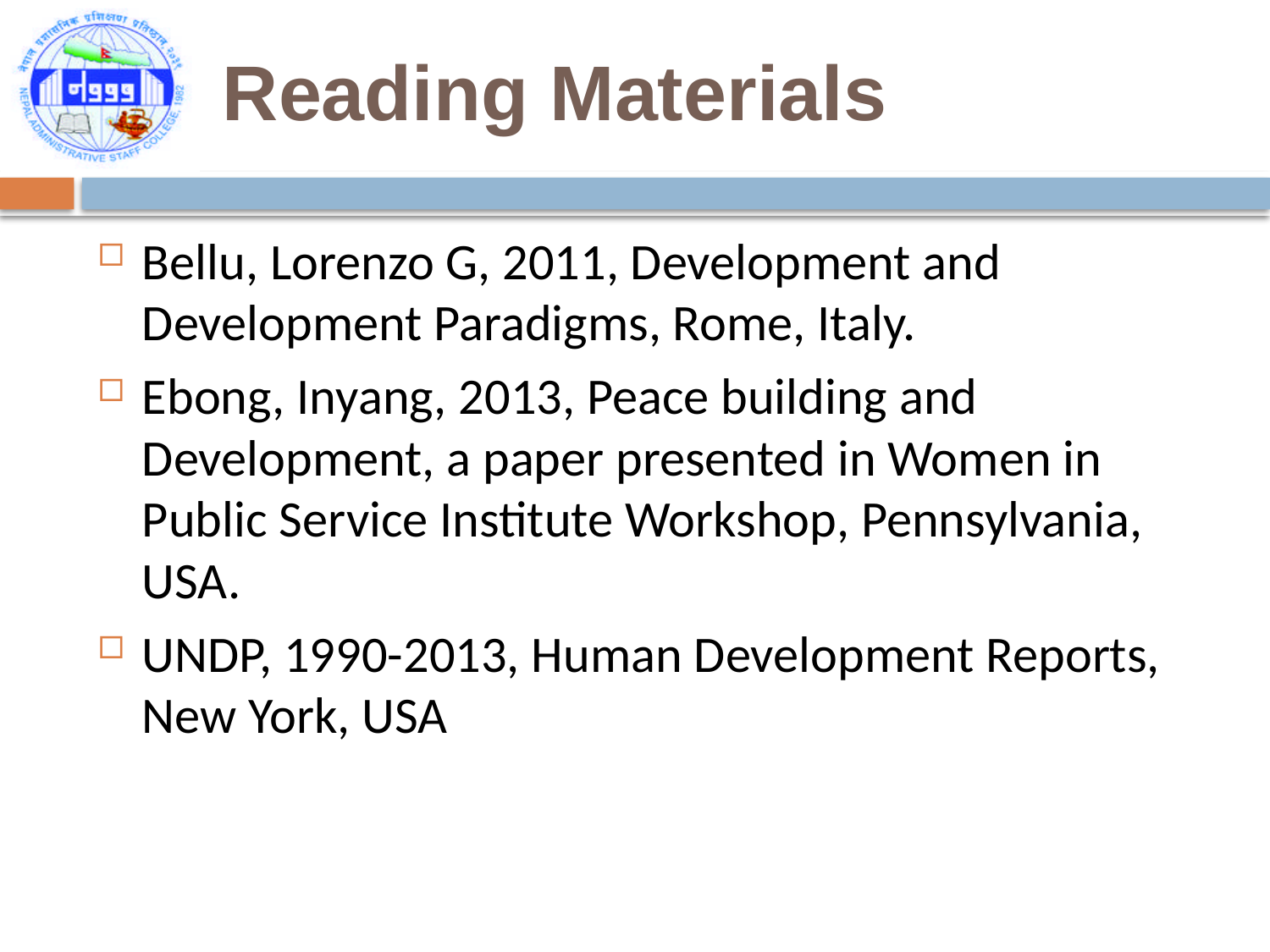

# Reading Materials
Bellu, Lorenzo G, 2011, Development and Development Paradigms, Rome, Italy.
Ebong, Inyang, 2013, Peace building and Development, a paper presented in Women in Public Service Institute Workshop, Pennsylvania, USA.
UNDP, 1990-2013, Human Development Reports, New York, USA